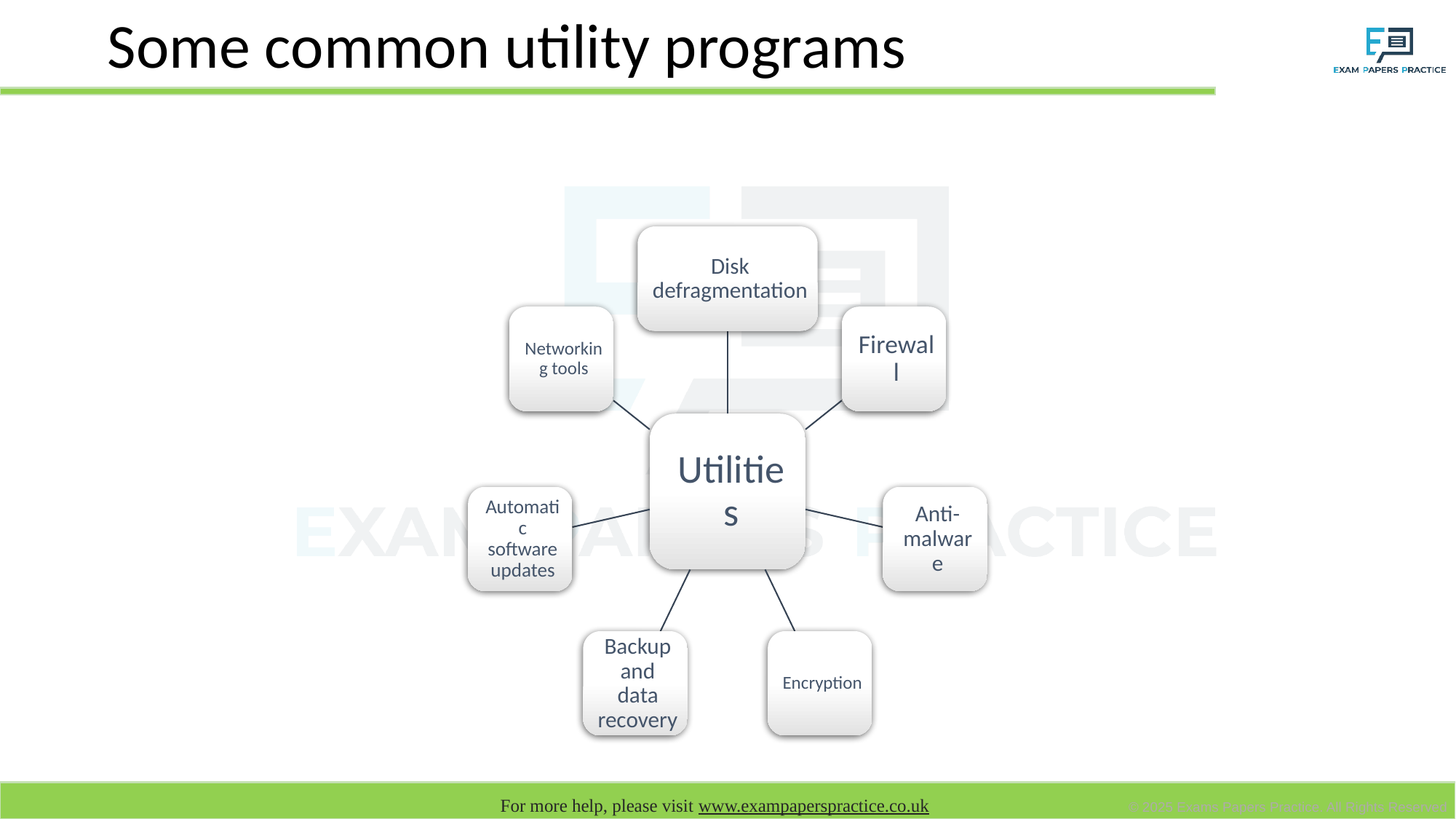

# Some common utility programs
Utilities
Disk defragmentation
Firewall
Anti-malware
Encryption
Backup and data recovery
Automatic software updates
Networking tools